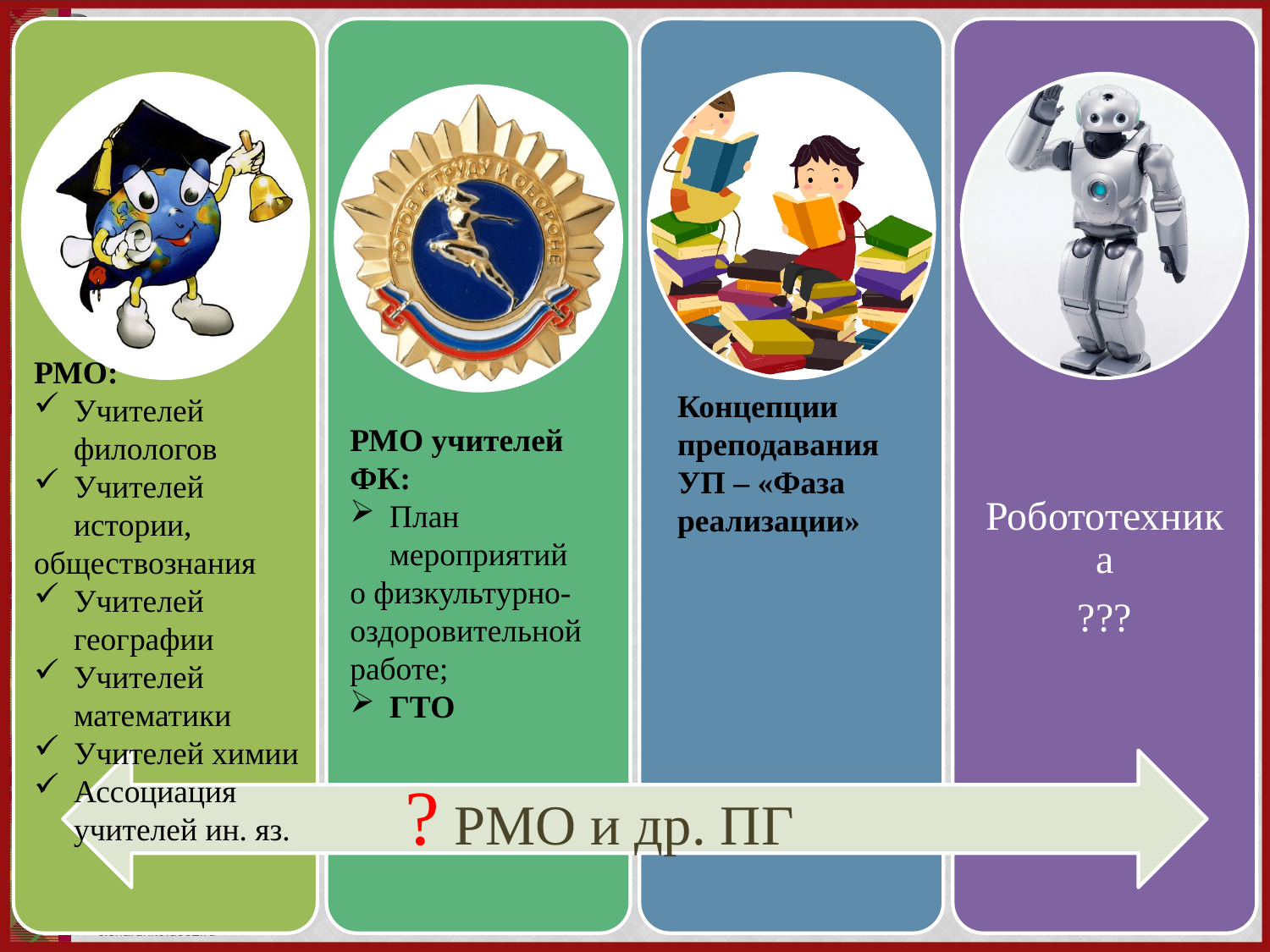

Робототехника
???
РМО:
Учителей филологов
Учителей истории,
обществознания
Учителей географии
Учителей математики
Учителей химии
Ассоциация учителей ин. яз.
Концепции преподавания УП – «Фаза реализации»
РМО учителей ФК:
План мероприятий
о физкультурно-оздоровительной работе;
ГТО
? РМО и др. ПГ